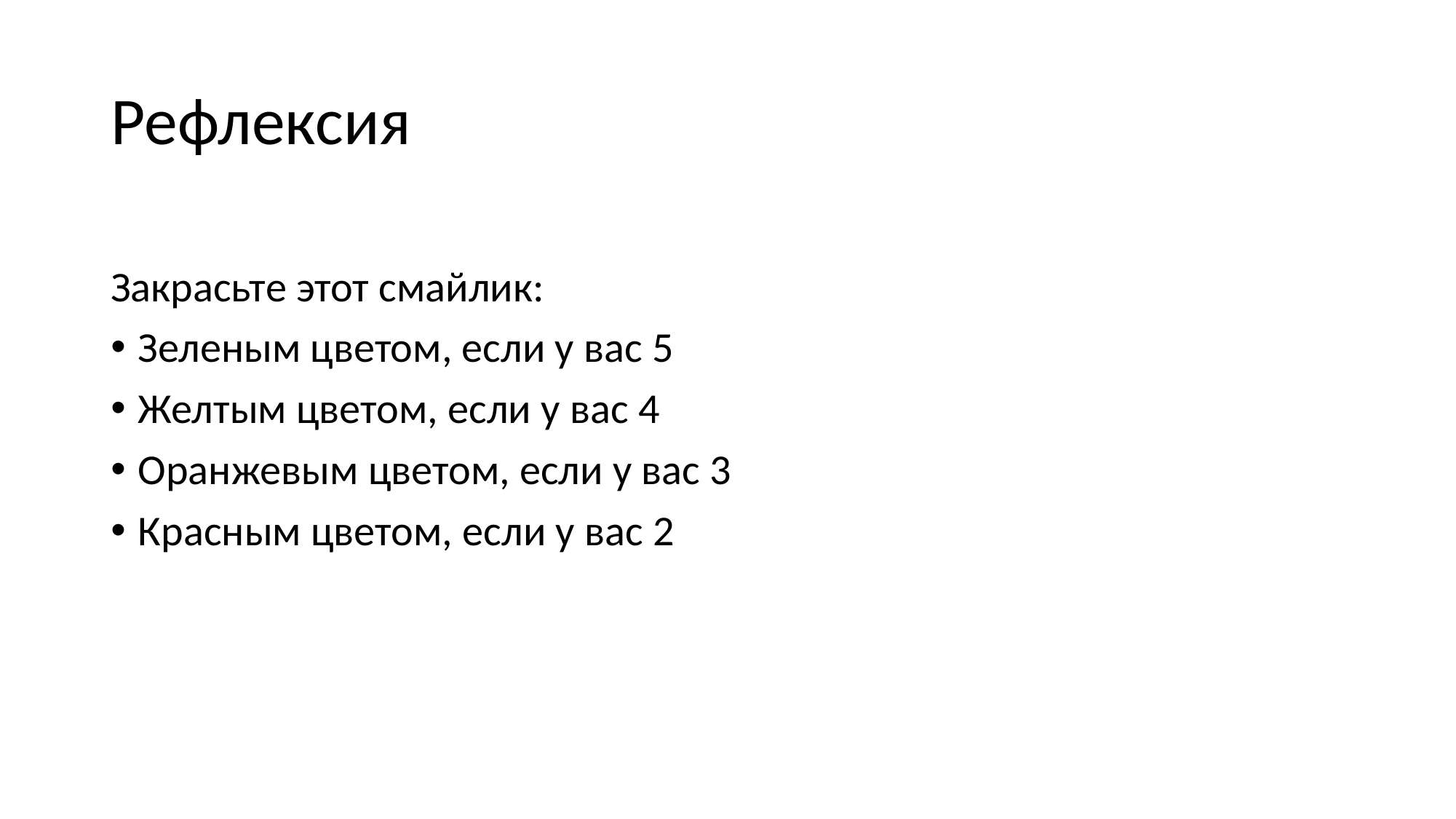

# Рефлексия
Закрасьте этот смайлик:
Зеленым цветом, если у вас 5
Желтым цветом, если у вас 4
Оранжевым цветом, если у вас 3
Красным цветом, если у вас 2